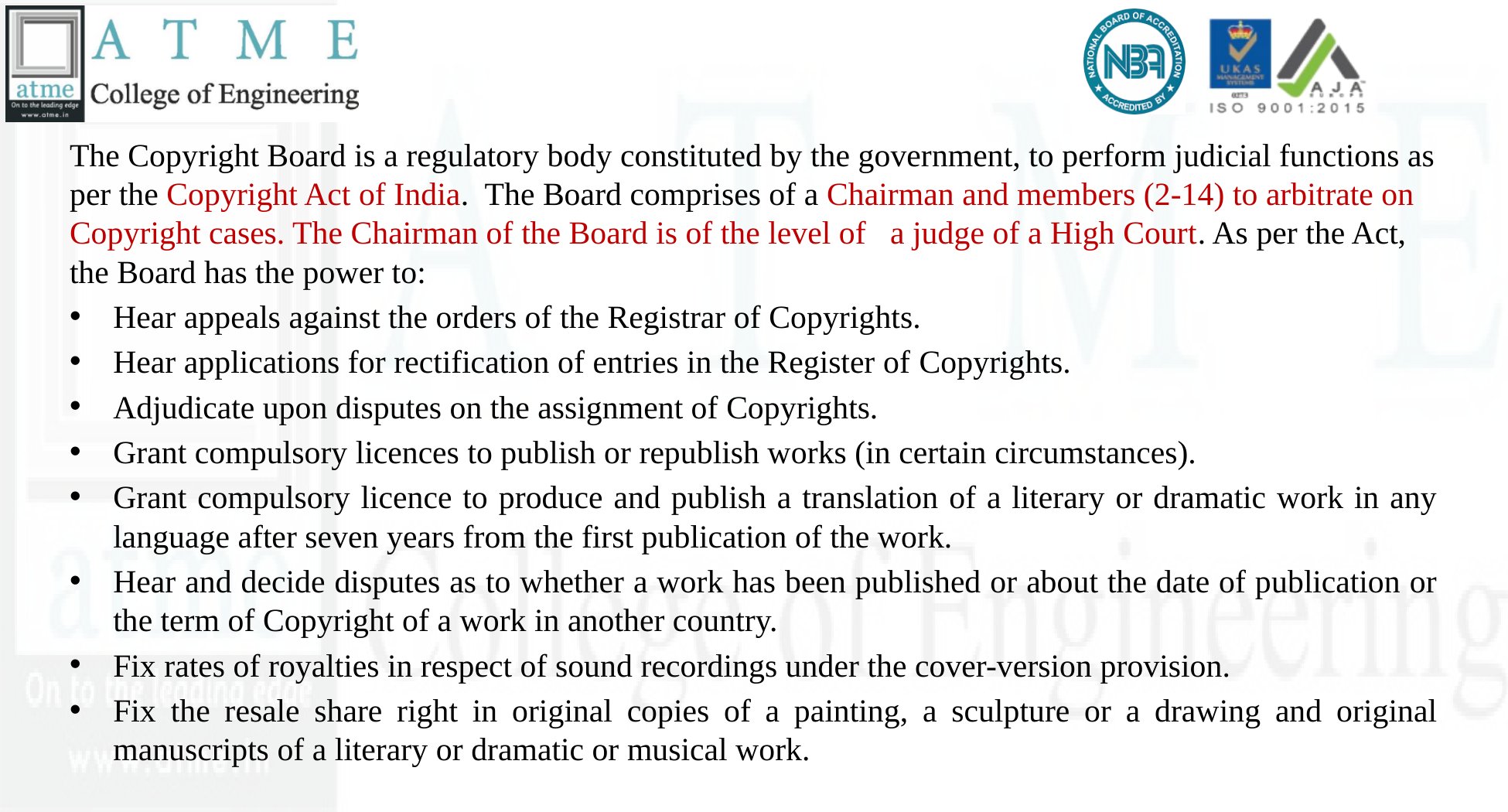

#
The Copyright Board is a regulatory body constituted by the government, to perform judicial functions as per the Copyright Act of India.  The Board comprises of a Chairman and members (2-14) to arbitrate on Copyright cases. The Chairman of the Board is of the level of   a judge of a High Court. As per the Act, the Board has the power to:
Hear appeals against the orders of the Registrar of Copyrights.
Hear applications for rectification of entries in the Register of Copyrights.
Adjudicate upon disputes on the assignment of Copyrights.
Grant compulsory licences to publish or republish works (in certain circumstances).
Grant compulsory licence to produce and publish a translation of a literary or dramatic work in any language after seven years from the first publication of the work.
Hear and decide disputes as to whether a work has been published or about the date of publication or the term of Copyright of a work in another country.
Fix rates of royalties in respect of sound recordings under the cover-version provision.
Fix the resale share right in original copies of a painting, a sculpture or a drawing and original manuscripts of a literary or dramatic or musical work.